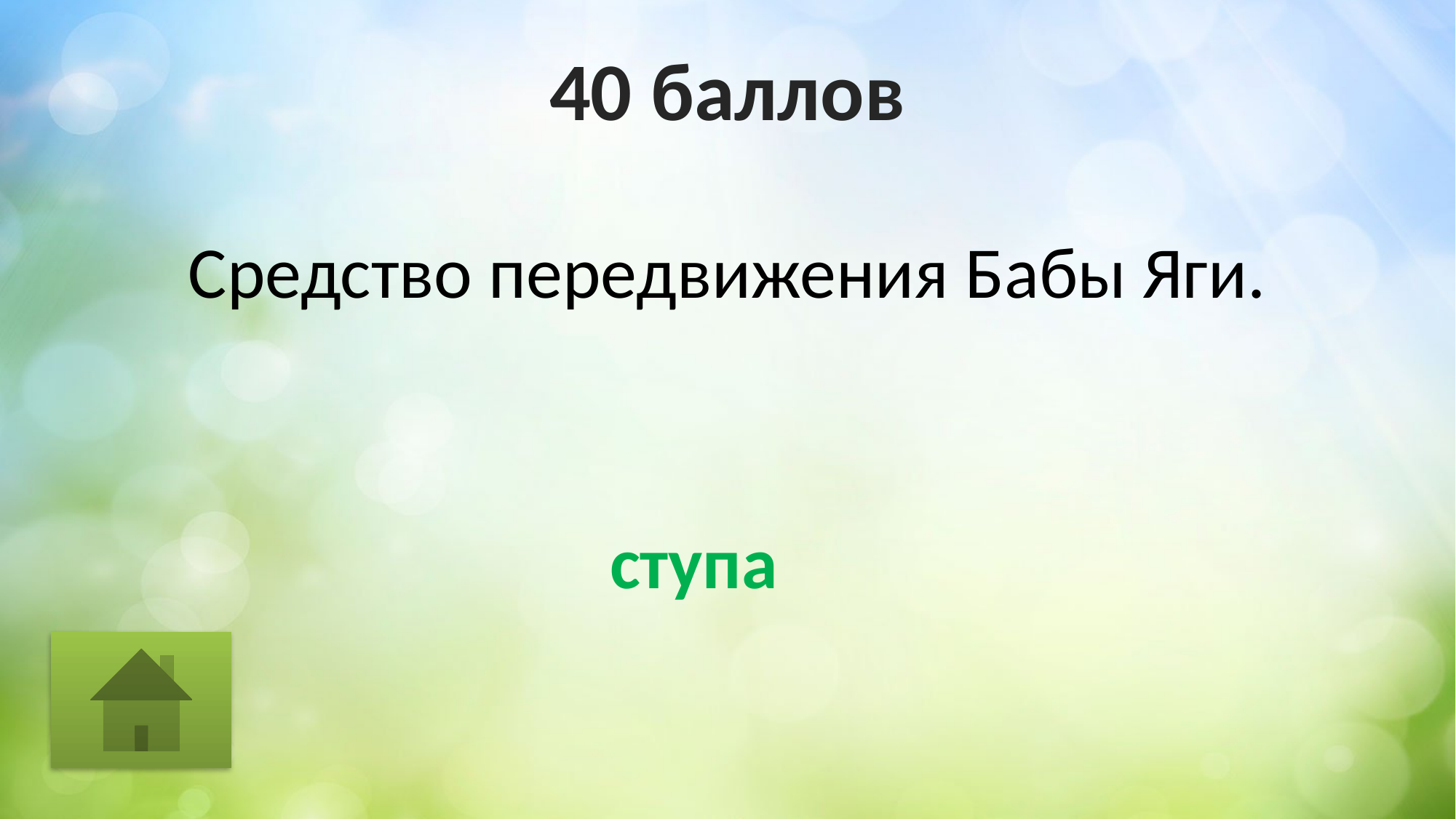

# 40 баллов
Средство передвижения Бабы Яги.
ступа